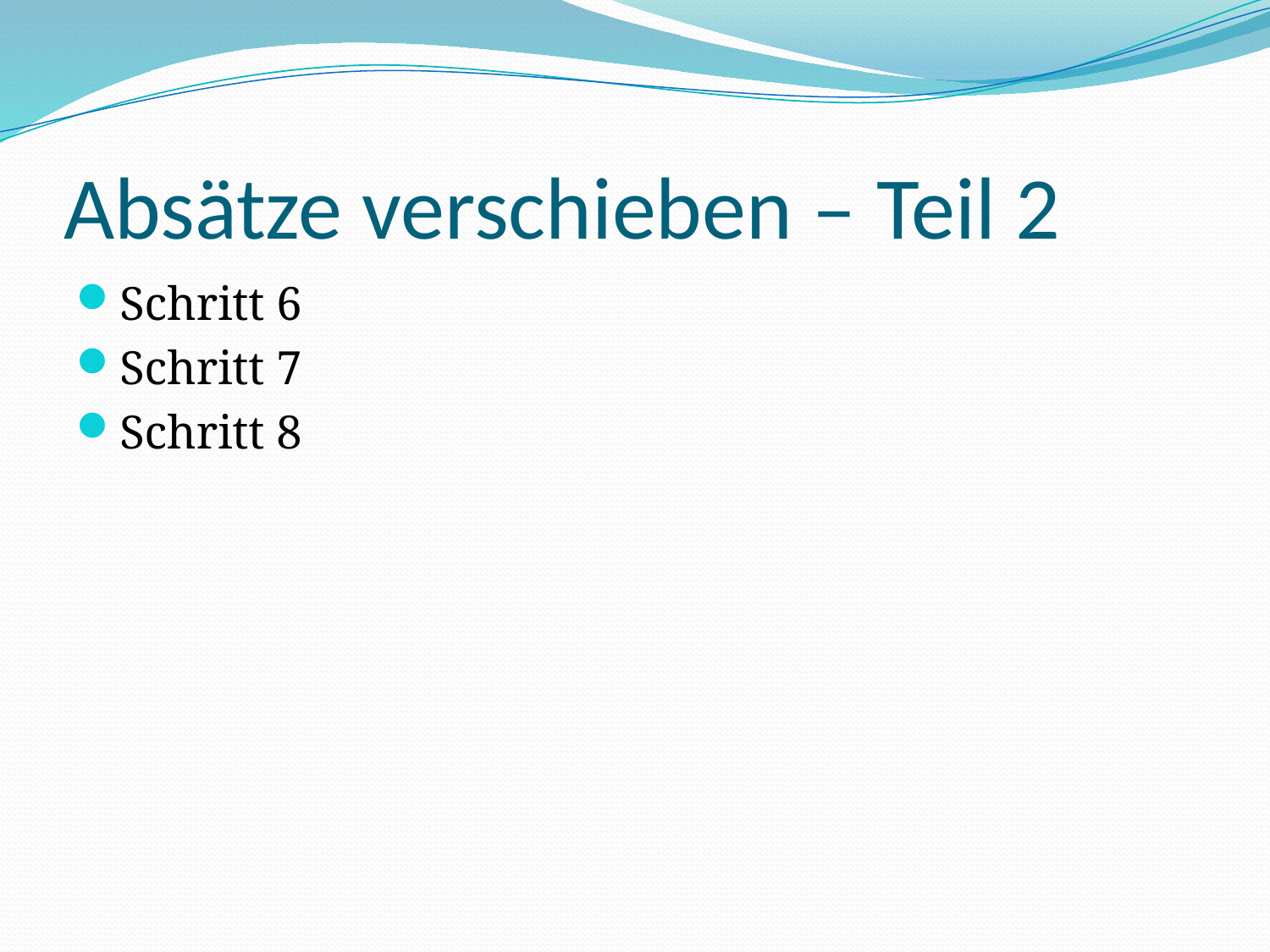

# Absätze verschieben – Teil 2
Schritt 6
Schritt 7
Schritt 8